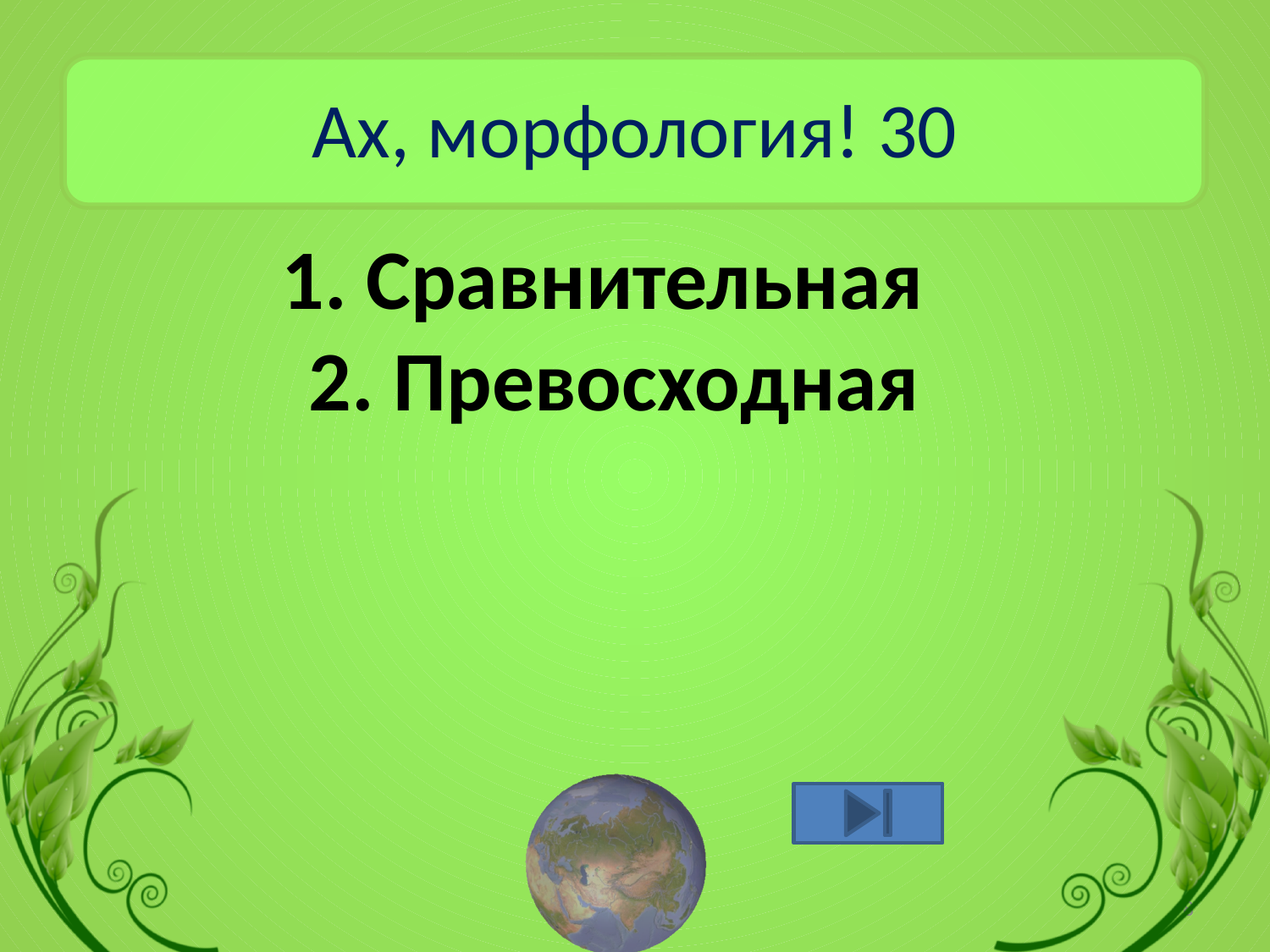

# Ах, морфология! 30
  1. Сравнительная
  2. Превосходная

8